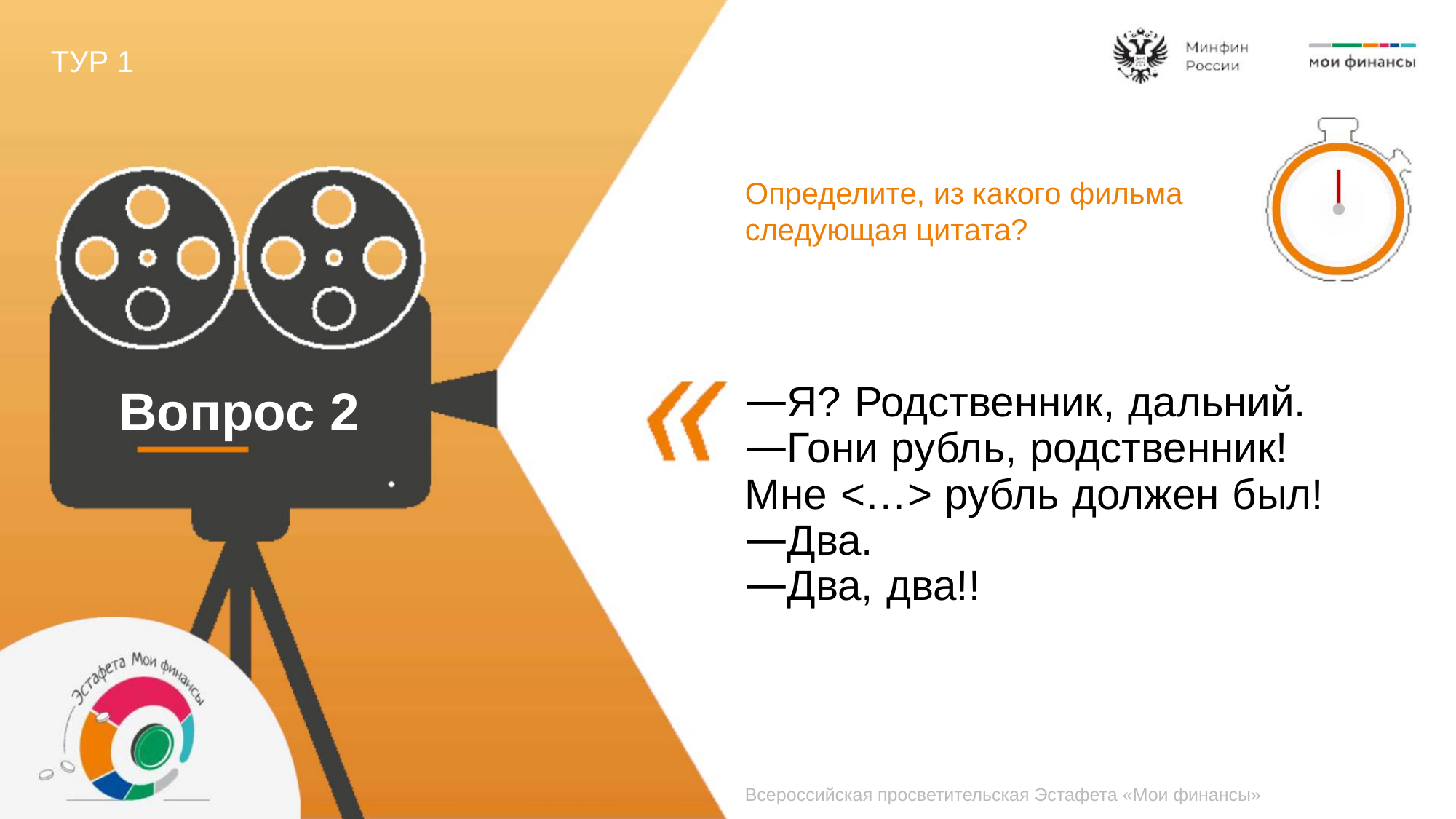

ТУР 1
Определите, из какого фильма
следующая цитата?
—ꢀЯ? Родственник, дальний.
—ꢀГони рубль, родственник!
Мне <…> рубль должен был!
—ꢀДва.
Вопрос 2
—ꢀДва, два!!
Всероссийская просветительская Эстафета «Мои финансы»